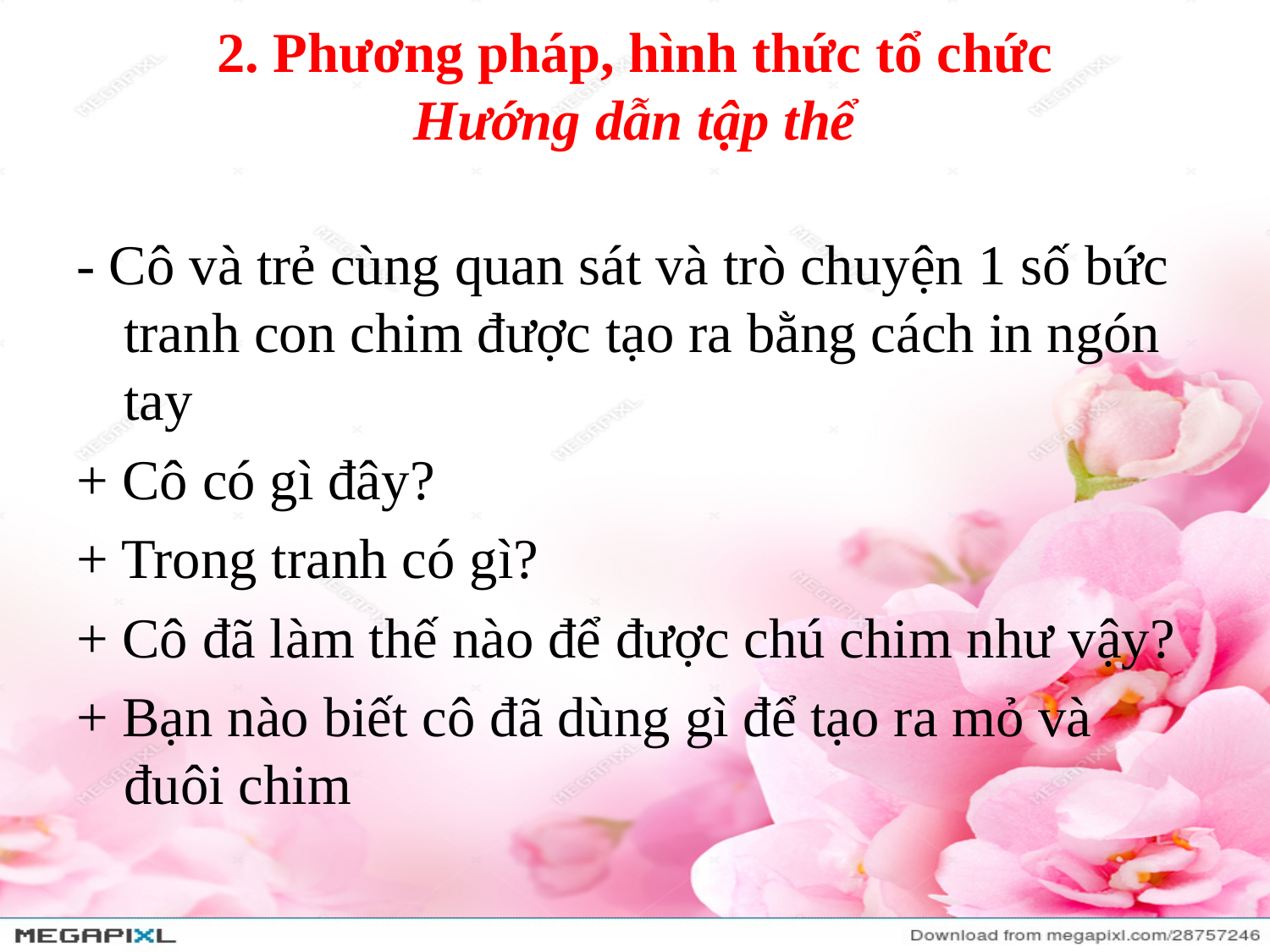

# 2. Phương pháp, hình thức tổ chức Hướng dẫn tập thể
- Cô và trẻ cùng quan sát và trò chuyện 1 số bức tranh con chim được tạo ra bằng cách in ngón tay
+ Cô có gì đây?
+ Trong tranh có gì?
+ Cô đã làm thế nào để được chú chim như vậy?
+ Bạn nào biết cô đã dùng gì để tạo ra mỏ và đuôi chim